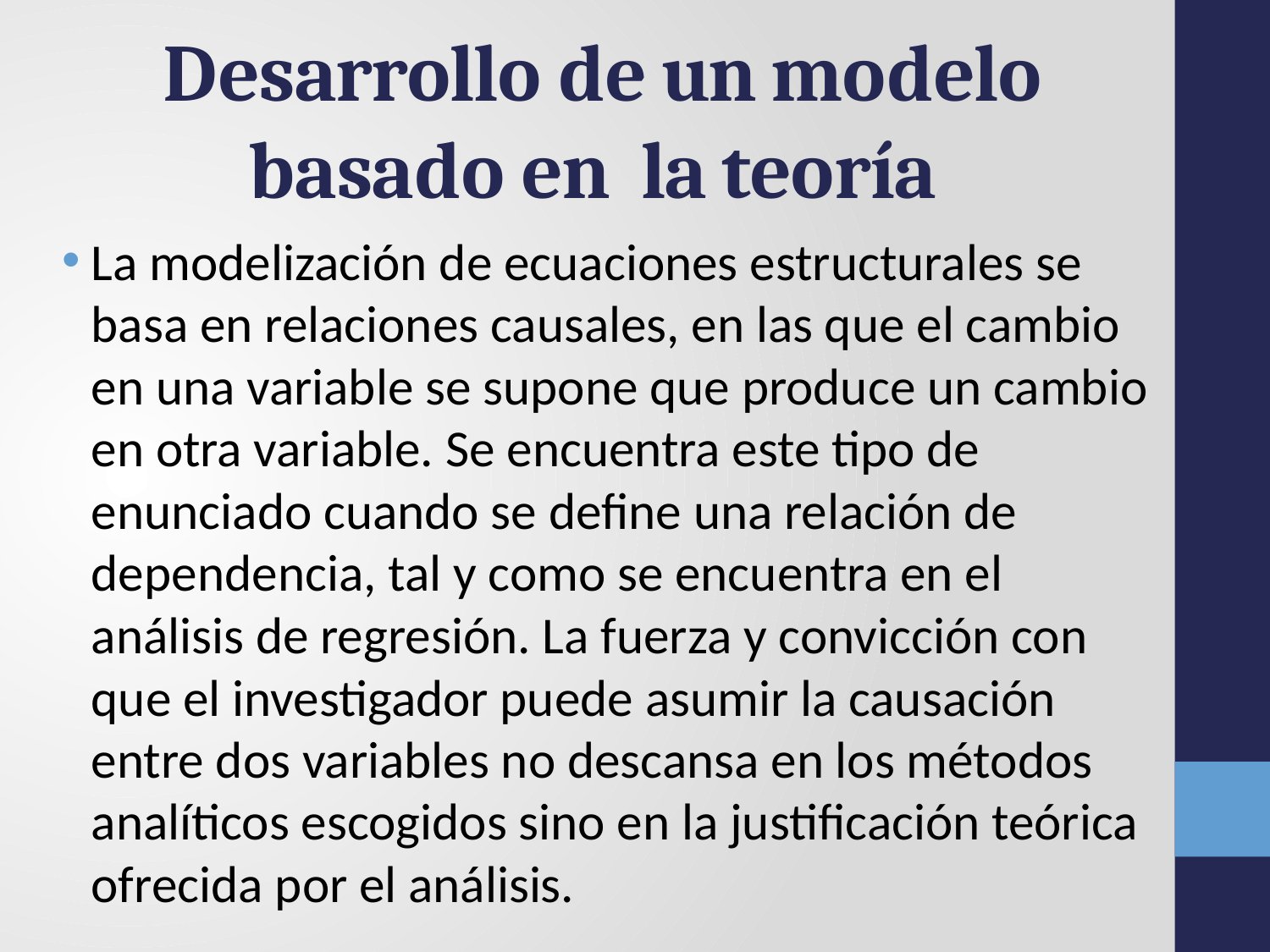

# Desarrollo de un modelo basado en  la teoría
La modelización de ecuaciones estructurales se basa en relaciones causales, en las que el cambio en una variable se supone que produce un cambio en otra variable. Se encuentra este tipo de enunciado cuando se define una relación de dependencia, tal y como se encuentra en el análisis de regresión. La fuerza y convicción con que el investigador puede asumir la causación entre dos variables no descansa en los métodos analíticos escogidos sino en la justificación teórica ofrecida por el análisis.